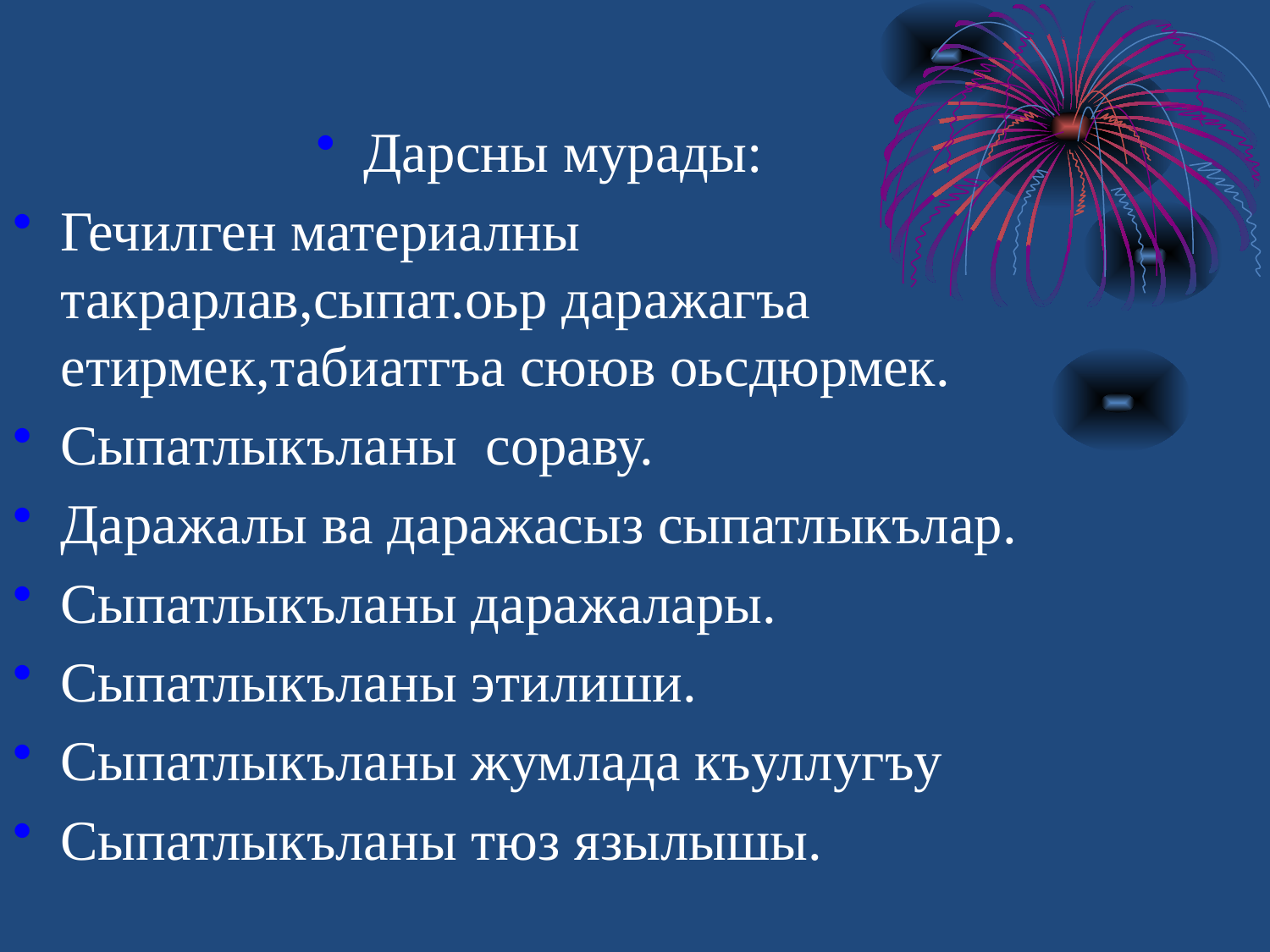

Дарсны мурады:
Гечилген материалны такрарлав,сыпат.оьр даражагъа етирмек,табиатгъа сююв оьсдюрмек.
Сыпатлыкъланы  сораву.
Даражалы ва даражасыз сыпатлыкълар.
Сыпатлыкъланы даражалары.
Сыпатлыкъланы этилиши.
Сыпатлыкъланы жумлада къуллугъу
Сыпатлыкъланы тюз язылышы.